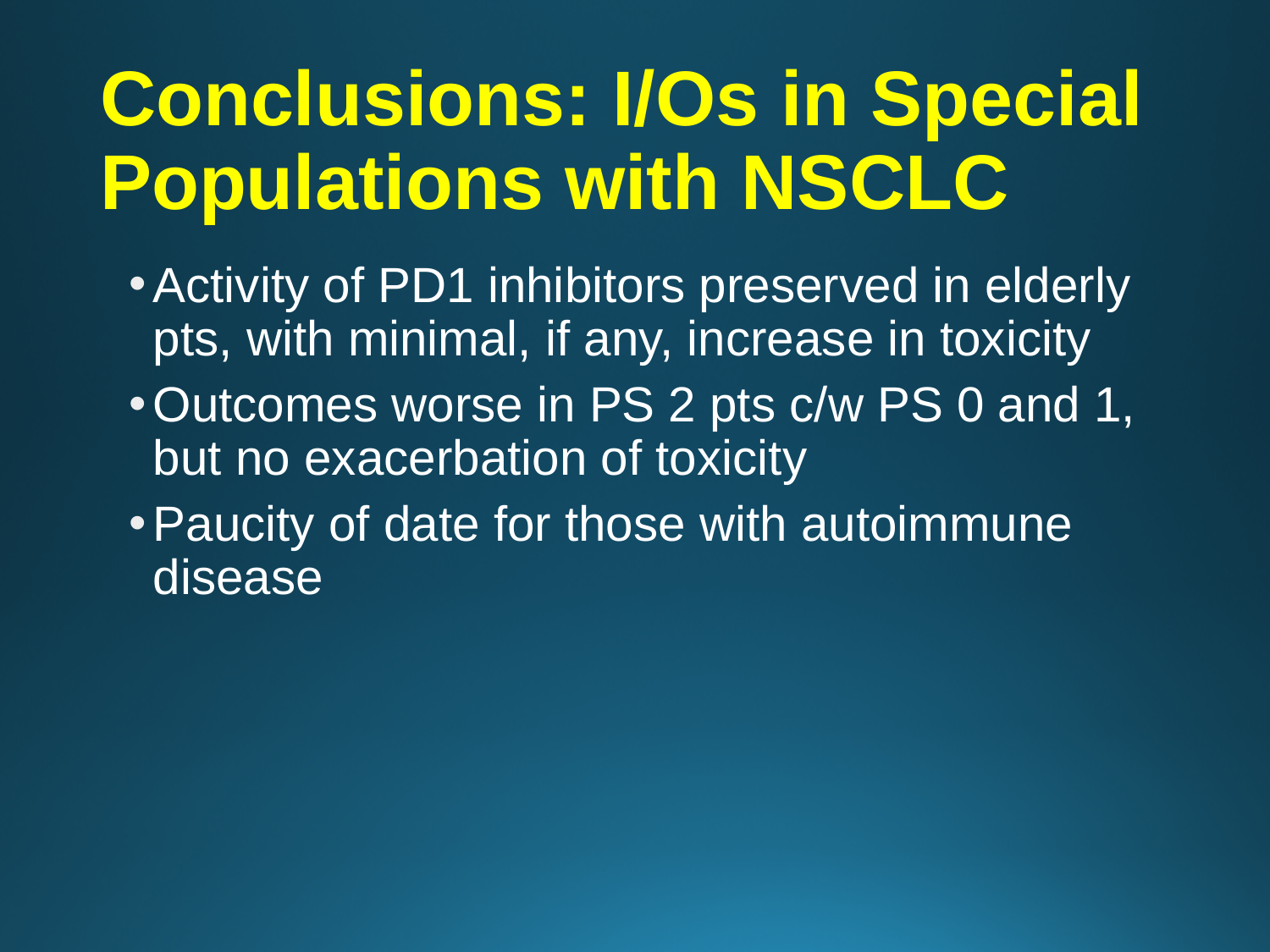

# Conclusions: I/Os in Special Populations with NSCLC
Activity of PD1 inhibitors preserved in elderly pts, with minimal, if any, increase in toxicity
Outcomes worse in PS 2 pts c/w PS 0 and 1, but no exacerbation of toxicity
Paucity of date for those with autoimmune disease